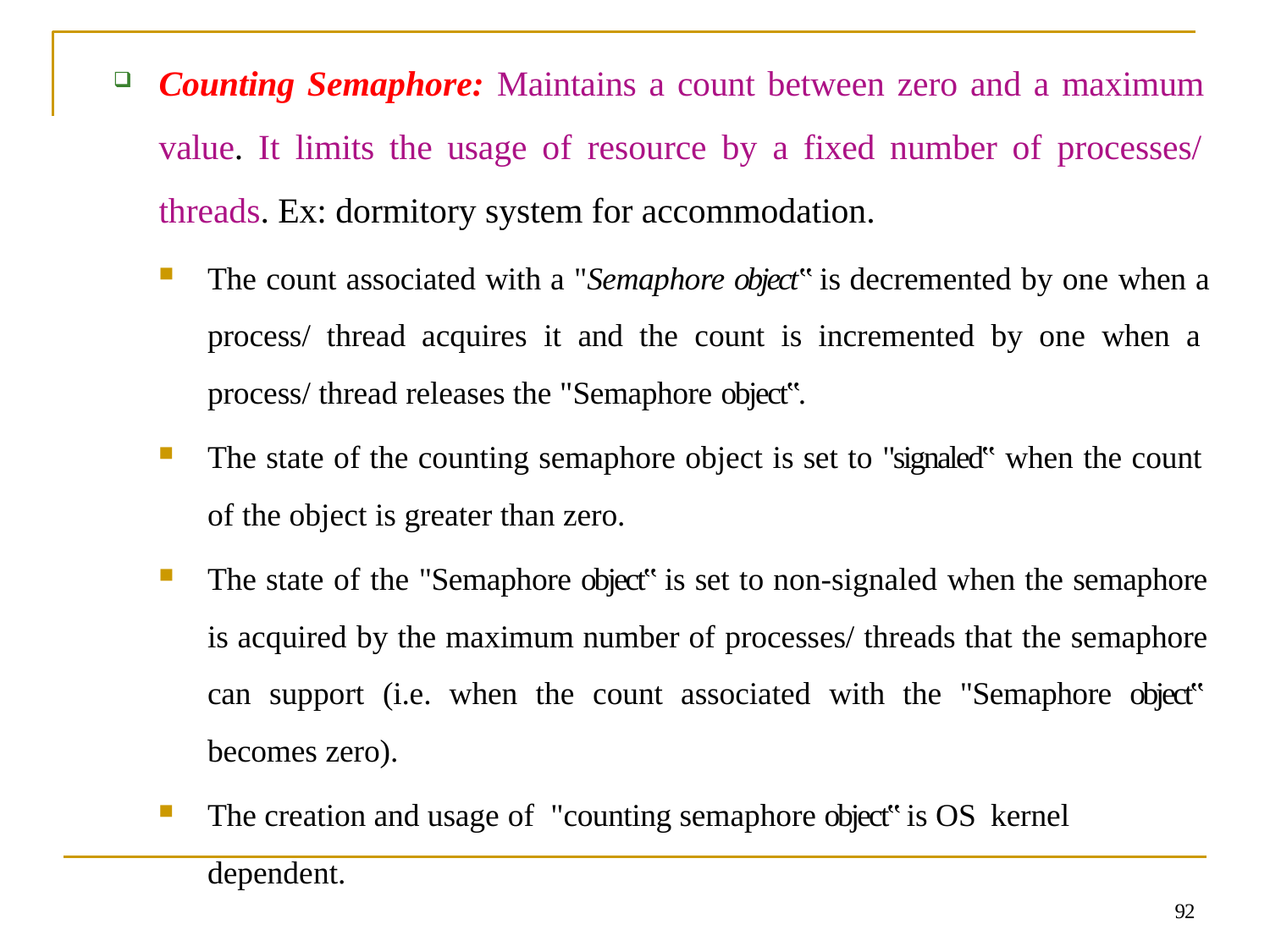

Counting Semaphore: Maintains a count between zero and a maximum  value. It limits the usage of resource by a fixed number of processes/  threads. Ex: dormitory system for accommodation.
The count associated with a "Semaphore object‟ is decremented by one when a  process/ thread acquires it and the count is incremented by one when a  process/ thread releases the "Semaphore object‟.
The state of the counting semaphore object is set to "signaled‟ when the count
of the object is greater than zero.
The state of the "Semaphore object‟ is set to non-signaled when the semaphore  is acquired by the maximum number of processes/ threads that the semaphore  can support (i.e. when the count associated with the "Semaphore object‟  becomes zero).
The creation and usage of  "counting semaphore object‟ is OS kernel
dependent.
92